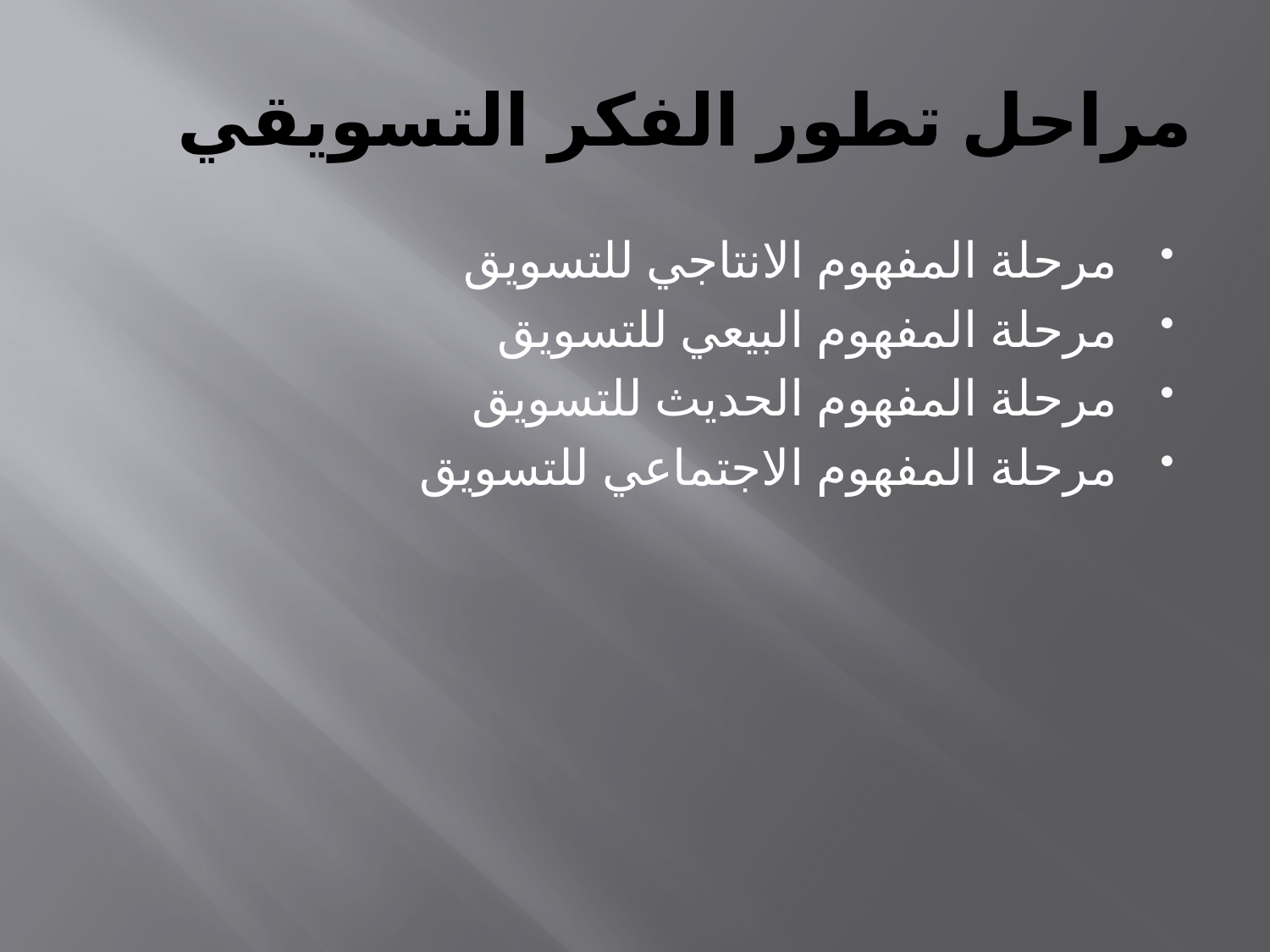

# مراحل تطور الفكر التسويقي
مرحلة المفهوم الانتاجي للتسويق
مرحلة المفهوم البيعي للتسويق
مرحلة المفهوم الحديث للتسويق
مرحلة المفهوم الاجتماعي للتسويق